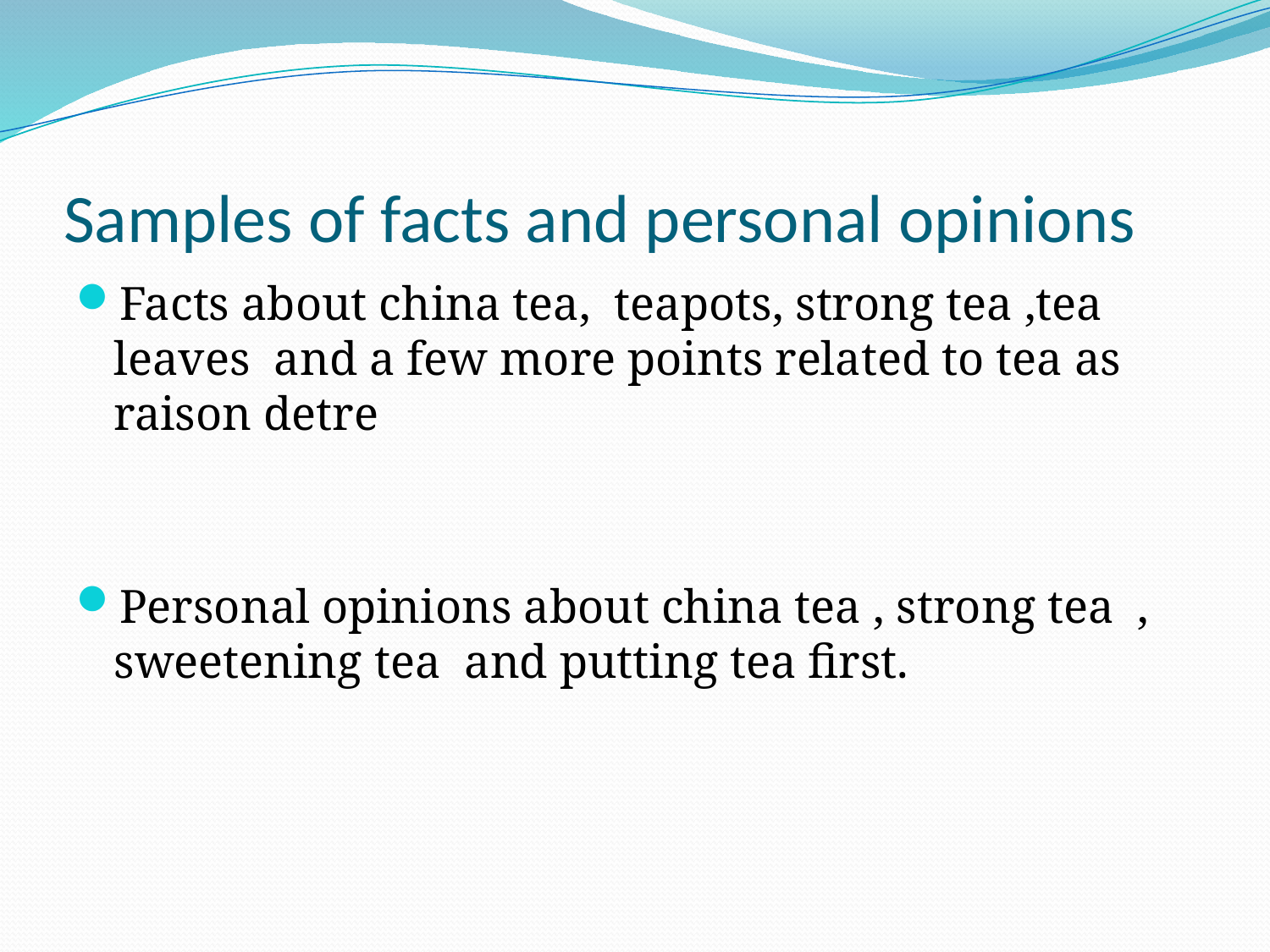

# Samples of facts and personal opinions
Facts about china tea,  teapots, strong tea ,tea leaves  and a few more points related to tea as raison detre

Personal opinions about china tea , strong tea  , sweetening tea  and putting tea first.